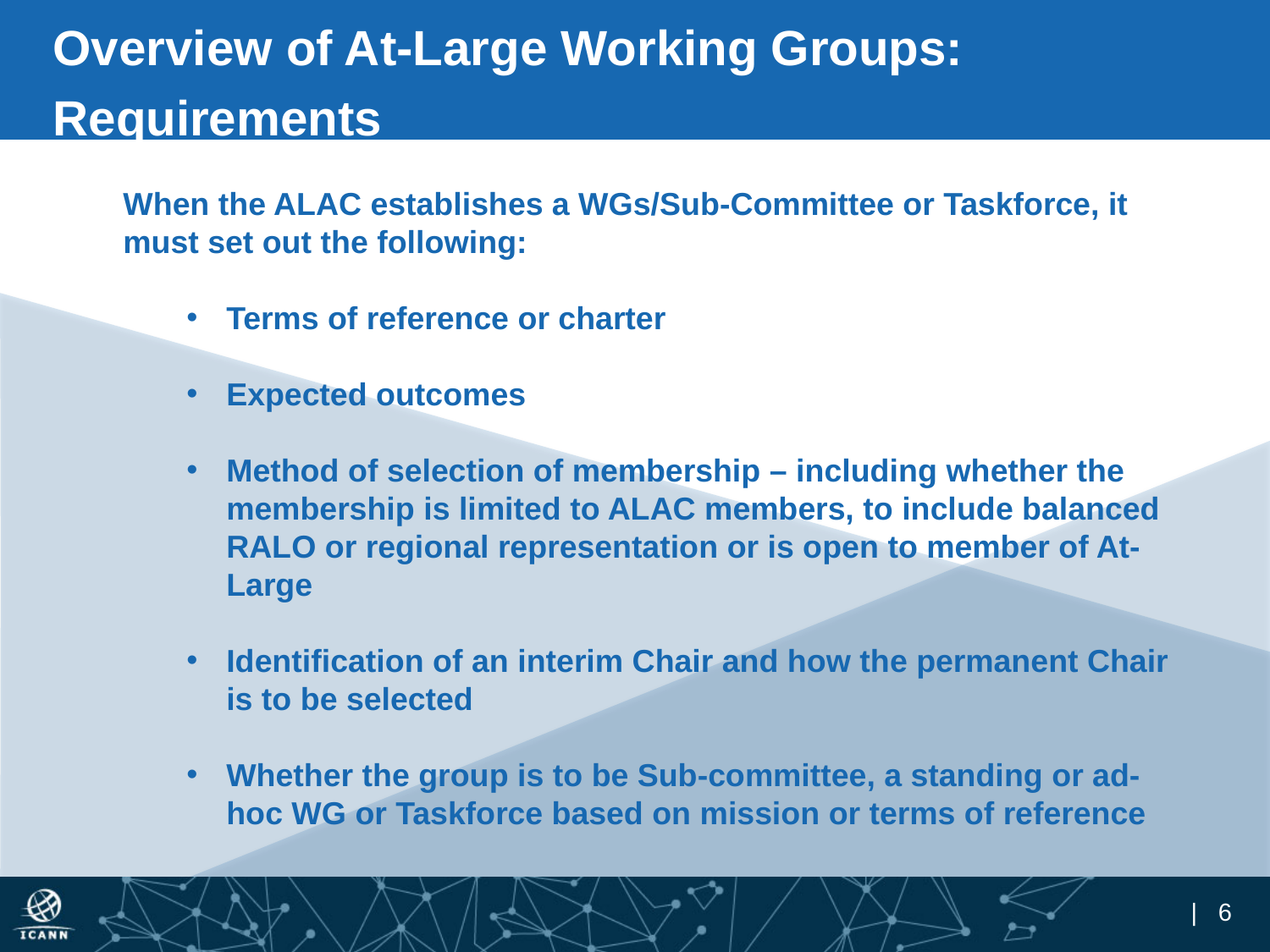

# Overview of At-Large Working Groups: Requirements

When the ALAC establishes a WGs/Sub-Committee or Taskforce, it must set out the following:

Terms of reference or charter

Expected outcomes

Method of selection of membership – including whether the membership is limited to ALAC members, to include balanced RALO or regional representation or is open to member of At-Large

Identification of an interim Chair and how the permanent Chair is to be selected

Whether the group is to be Sub-committee, a standing or ad-hoc WG or Taskforce based on mission or terms of reference